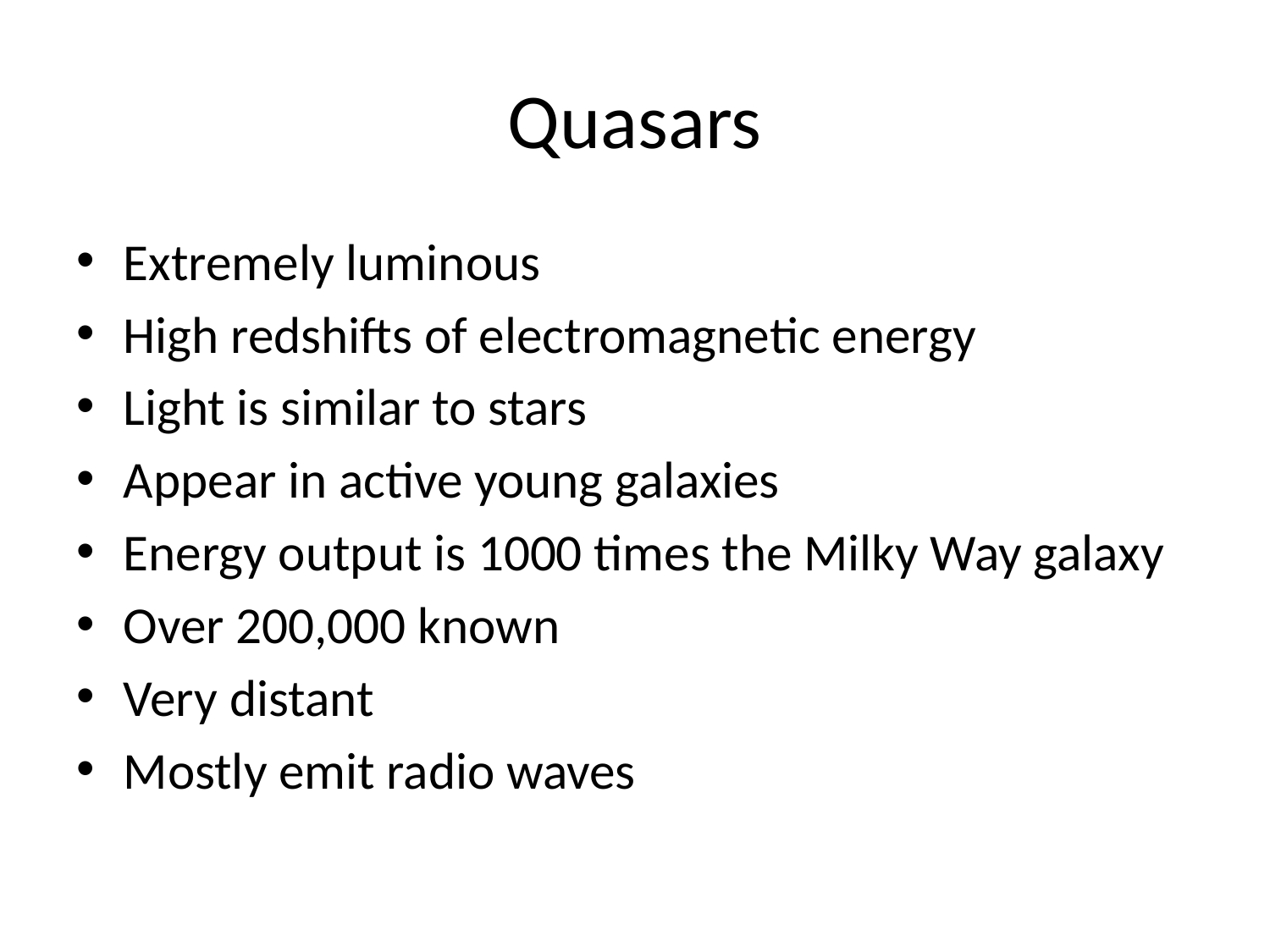

# Quasars
Extremely luminous
High redshifts of electromagnetic energy
Light is similar to stars
Appear in active young galaxies
Energy output is 1000 times the Milky Way galaxy
Over 200,000 known
Very distant
Mostly emit radio waves